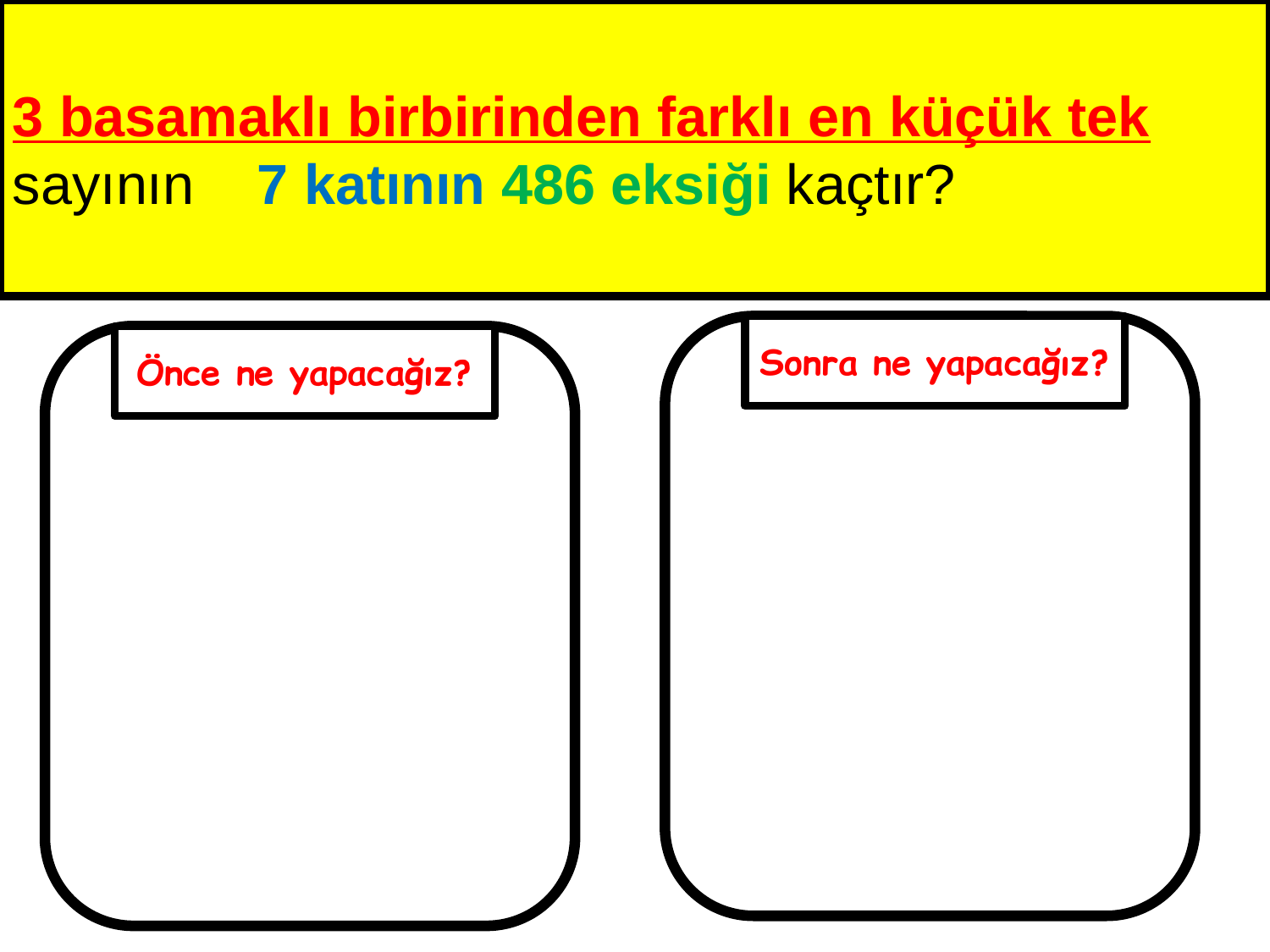

3 basamaklı birbirinden farklı en küçük tek sayının    7 katının 486 eksiği kaçtır?

Sonra ne yapacağız?

Önce ne yapacağız?